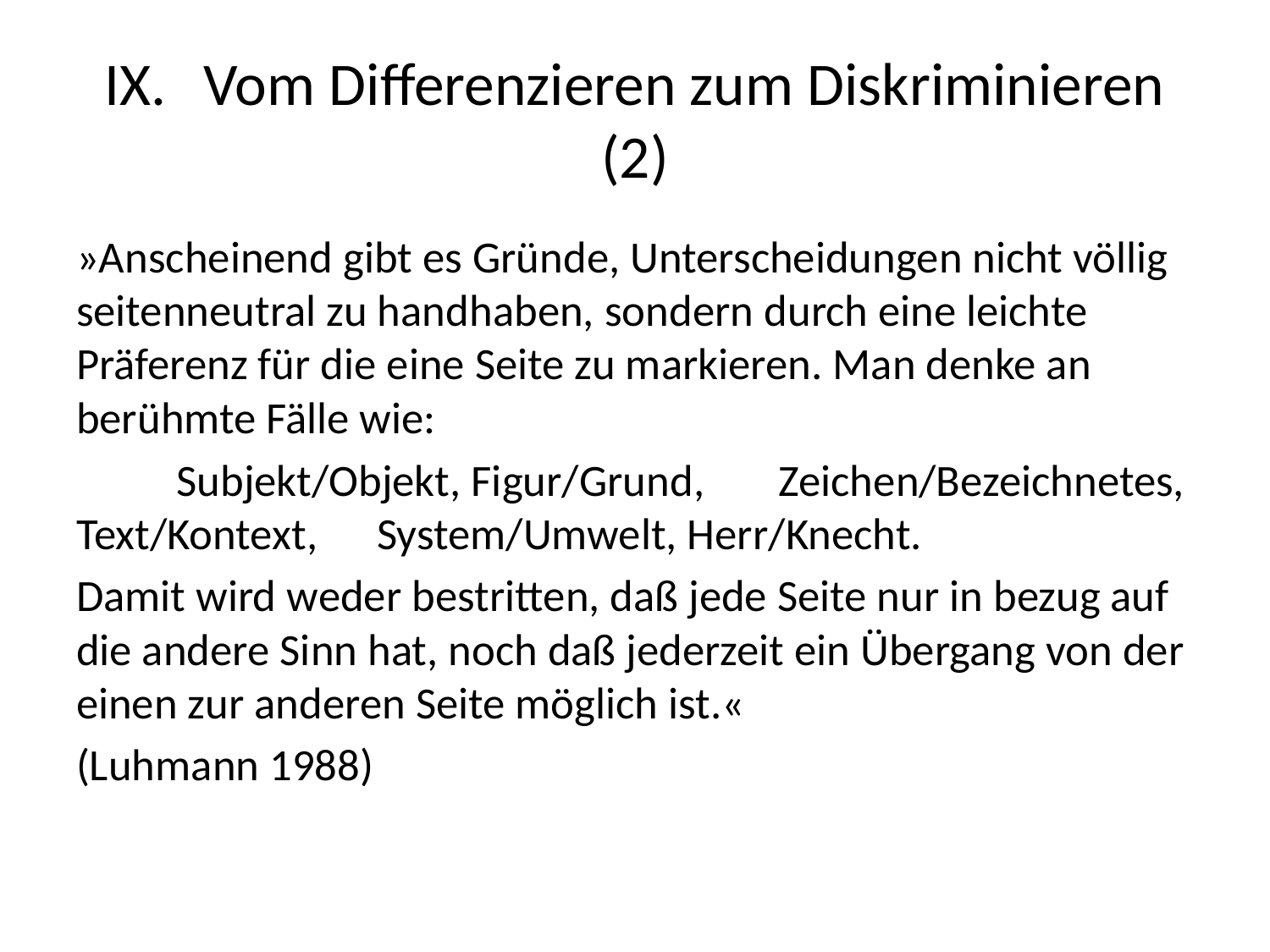

# IX.	Vom Differenzieren zum Diskriminieren (2)
»Anscheinend gibt es Gründe, Unterscheidungen nicht völlig seitenneutral zu handhaben, sondern durch eine leichte Präferenz für die eine Seite zu markieren. Man denke an berühmte Fälle wie:
	Subjekt/Objekt, Figur/Grund, 	Zeichen/Bezeichnetes, Text/Kontext, 	System/Umwelt, Herr/Knecht.
Damit wird weder bestritten, daß jede Seite nur in bezug auf die andere Sinn hat, noch daß jederzeit ein Übergang von der einen zur anderen Seite möglich ist.«
(Luhmann 1988)